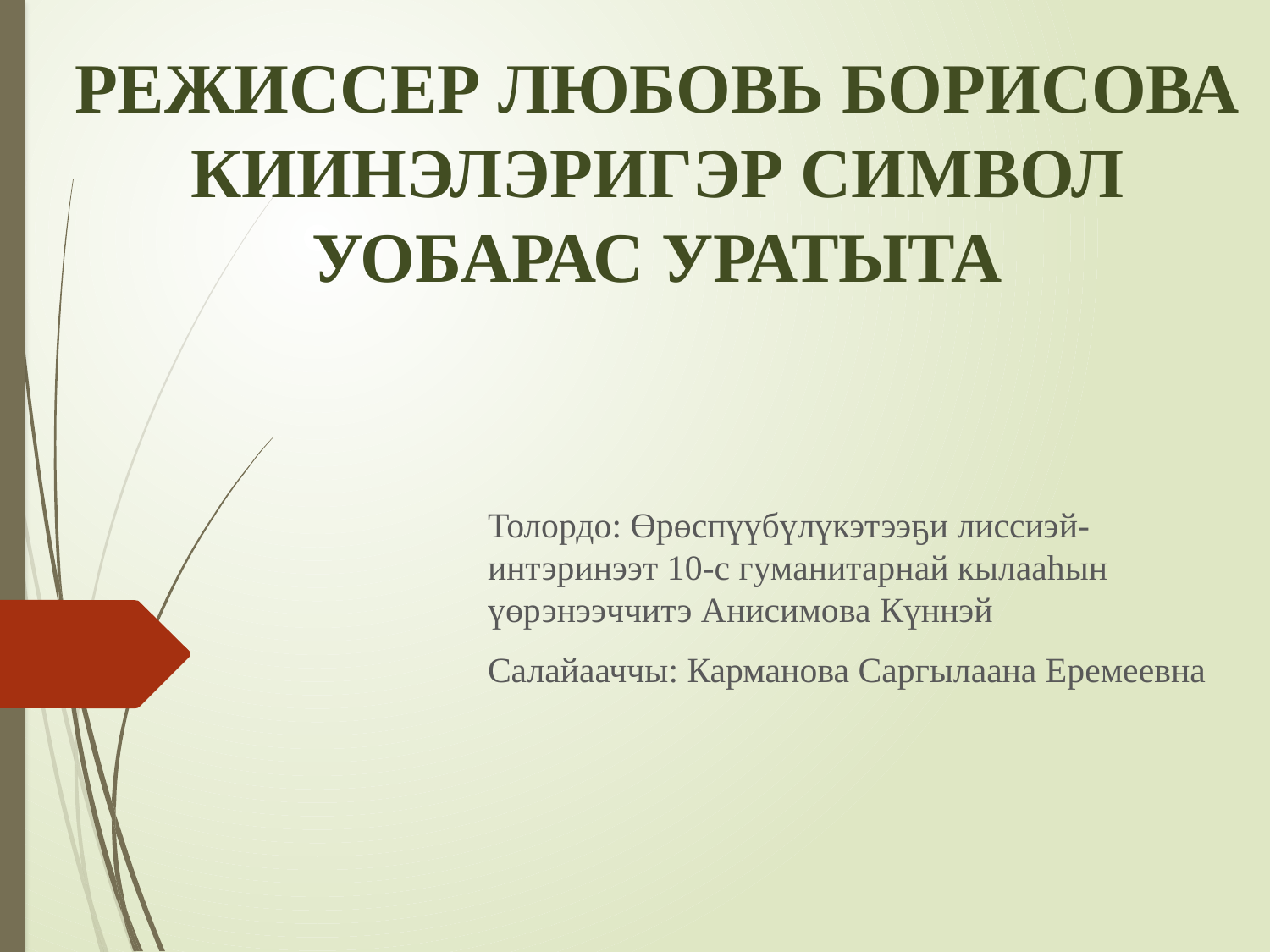

РЕЖИССЕР ЛЮБОВЬ БОРИСОВА КИИНЭЛЭРИГЭР СИМВОЛ УОБАРАС УРАТЫТА
Толордо: Өрөспүүбүлүкэтээҕи лиссиэй-интэринээт 10-с гуманитарнай кылааһын үөрэнээччитэ Анисимова Күннэй
Салайааччы: Карманова Саргылаана Еремеевна